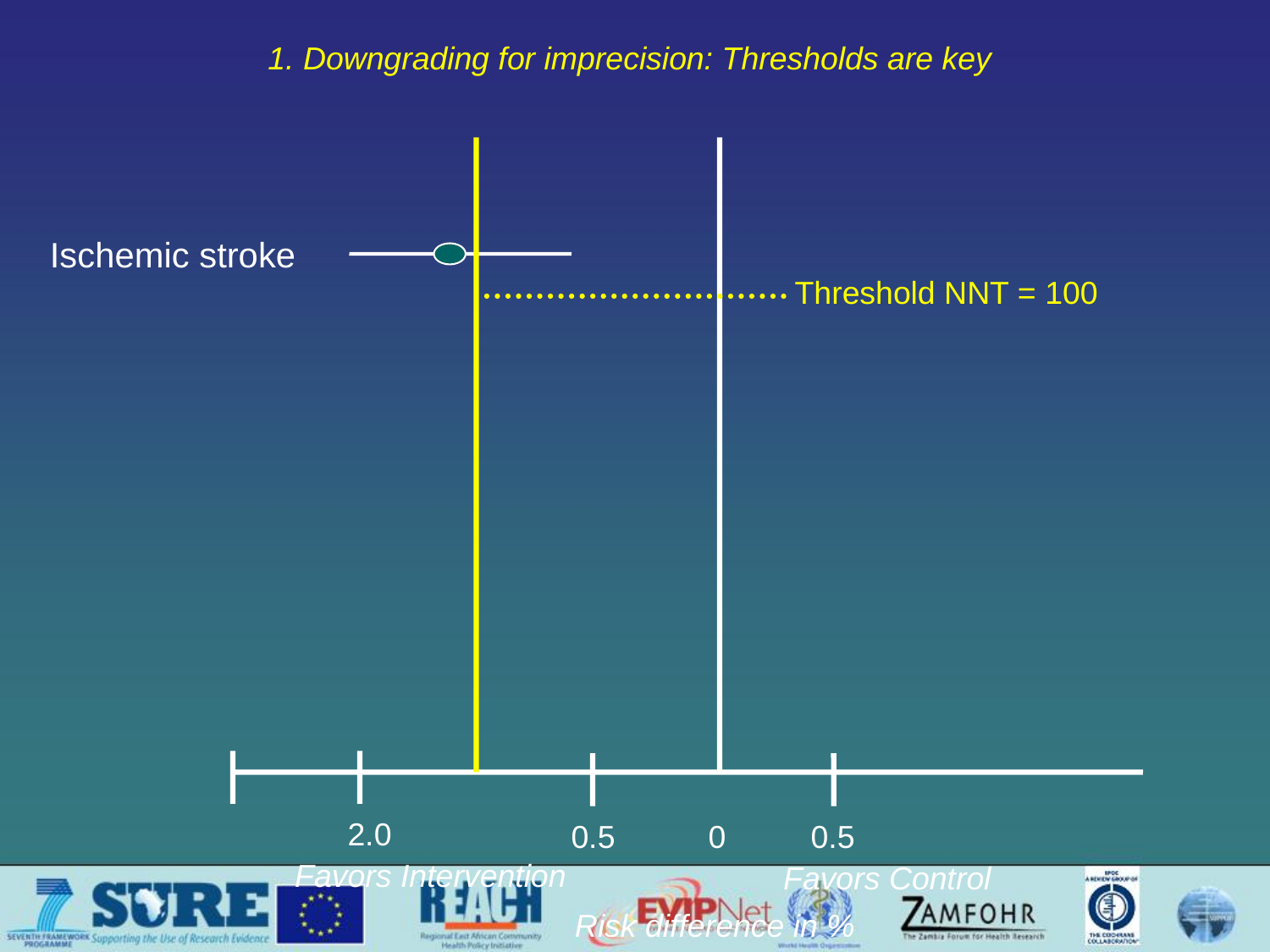

1. Downgrading for imprecision: Thresholds are key

Ischemic stroke

Threshold NNT = 100

2.0
0.5
0
0.5
Favors Intervention
Favors Control
Risk difference in %